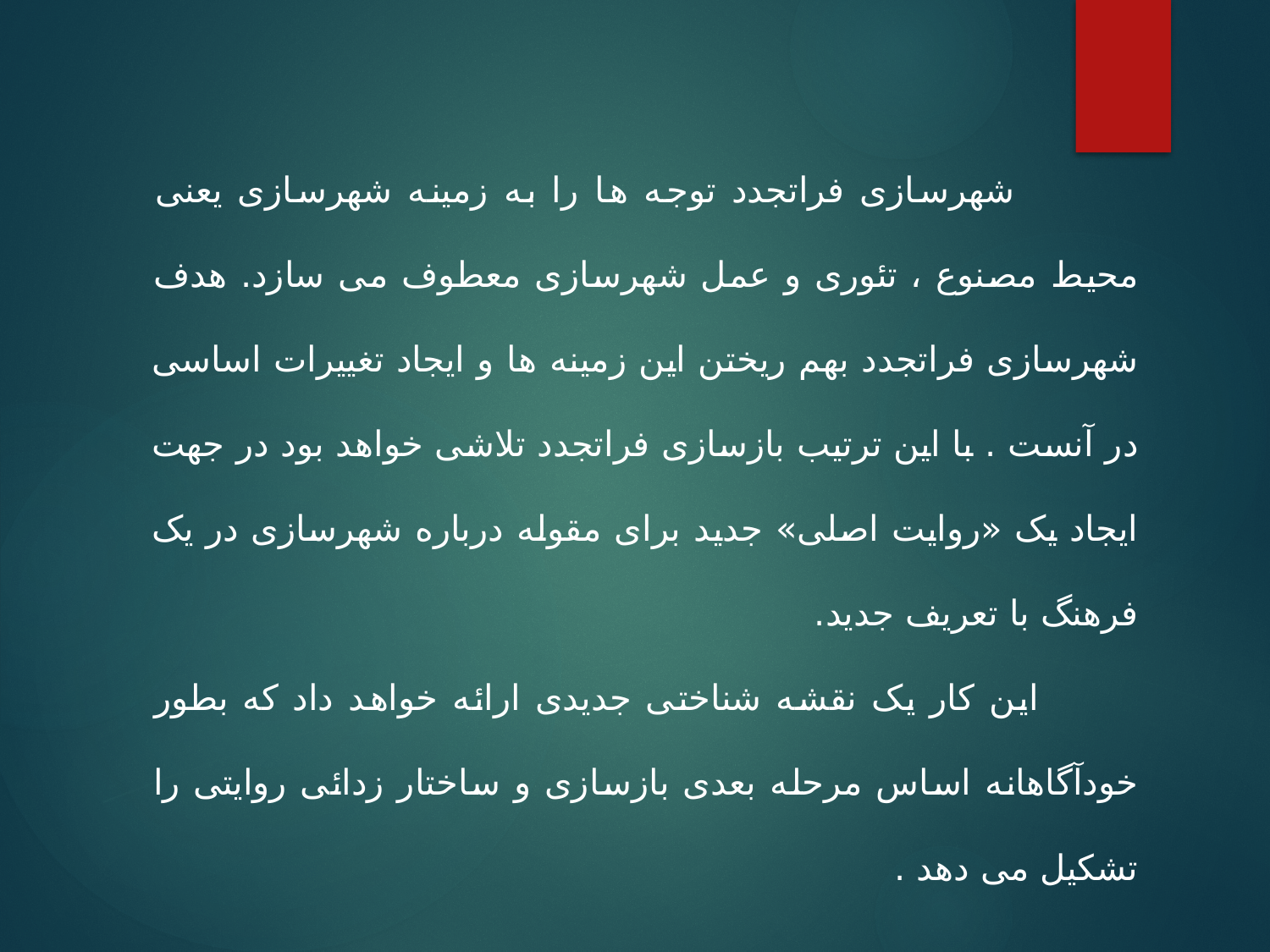

شهرسازی فراتجدد توجه ها را به زمینه شهرسازی یعنی محیط مصنوع ، تئوری و عمل شهرسازی معطوف می سازد. هدف شهرسازی فراتجدد بهم ریختن این زمینه ها و ایجاد تغییرات اساسی در آنست . با این ترتیب بازسازی فراتجدد تلاشی خواهد بود در جهت ایجاد یک «روایت اصلی» جدید برای مقوله درباره شهرسازی در یک فرهنگ با تعریف جدید.
       این کار یک نقشه شناختی جدیدی ارائه خواهد داد که بطور خودآگاهانه اساس مرحله بعدی بازسازی و ساختار زدائی روایتی را تشکیل می دهد .